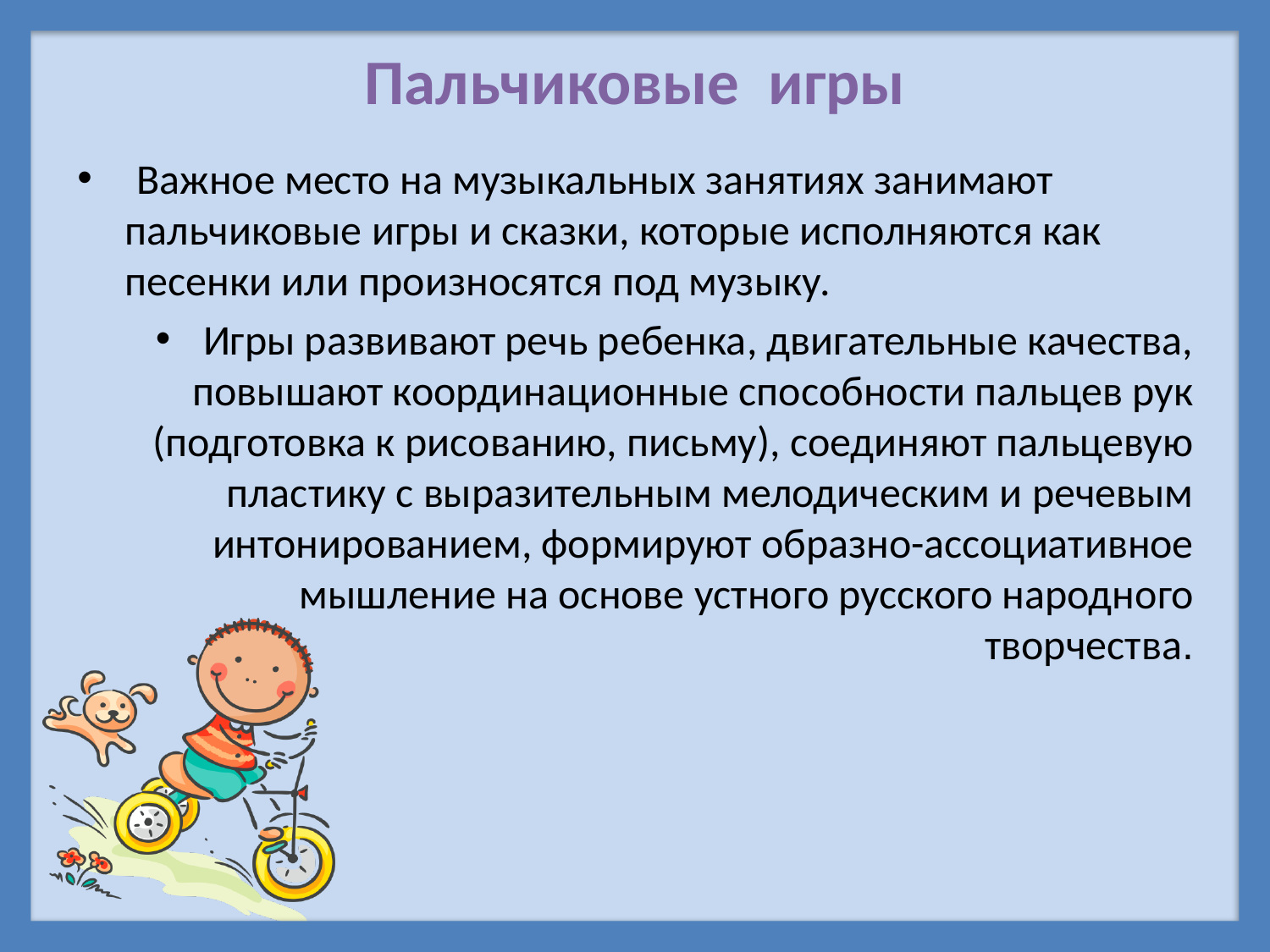

# Пальчиковые  игры

 Важное место на музыкальных занятиях занимают пальчиковые игры и сказки, которые исполняются как песенки или произносятся под музыку.
Игры развивают речь ребенка, двигательные качества, повышают координационные способности пальцев рук (подготовка к рисованию, письму), соединяют пальцевую пластику с выразительным мелодическим и речевым интонированием, формируют образно-ассоциативное мышление на основе устного русского народного творчества.